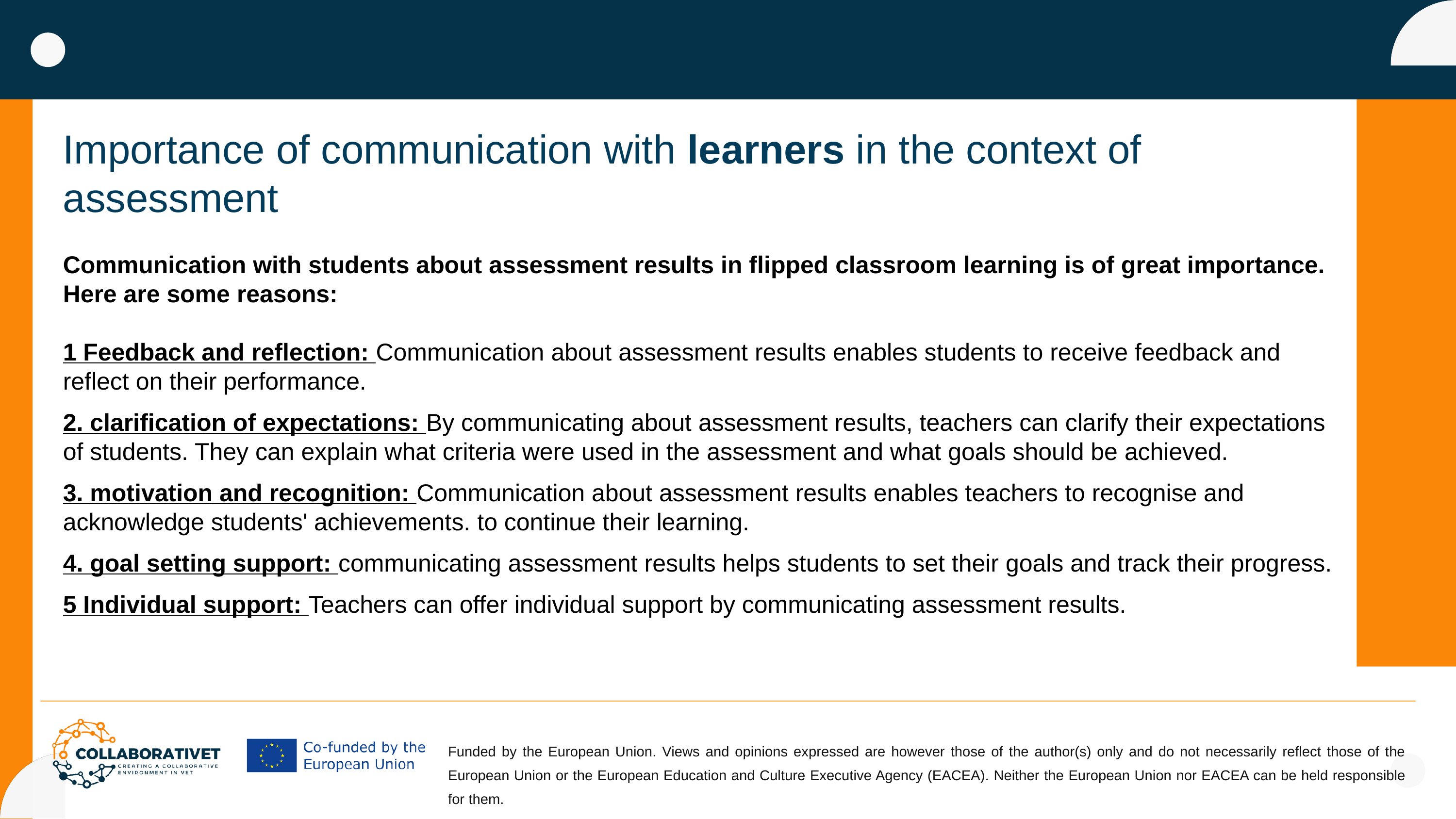

Importance of communication with learners in the context of assessment
Communication with students about assessment results in flipped classroom learning is of great importance. Here are some reasons:

1 Feedback and reflection: Communication about assessment results enables students to receive feedback and reflect on their performance.

2. clarification of expectations: By communicating about assessment results, teachers can clarify their expectations of students. They can explain what criteria were used in the assessment and what goals should be achieved.

3. motivation and recognition: Communication about assessment results enables teachers to recognise and acknowledge students' achievements. to continue their learning.

4. goal setting support: communicating assessment results helps students to set their goals and track their progress.

5 Individual support: Teachers can offer individual support by communicating assessment results.

Funded by the European Union. Views and opinions expressed are however those of the author(s) only and do not necessarily reflect those of the European Union or the European Education and Culture Executive Agency (EACEA). Neither the European Union nor EACEA can be held responsible for them.